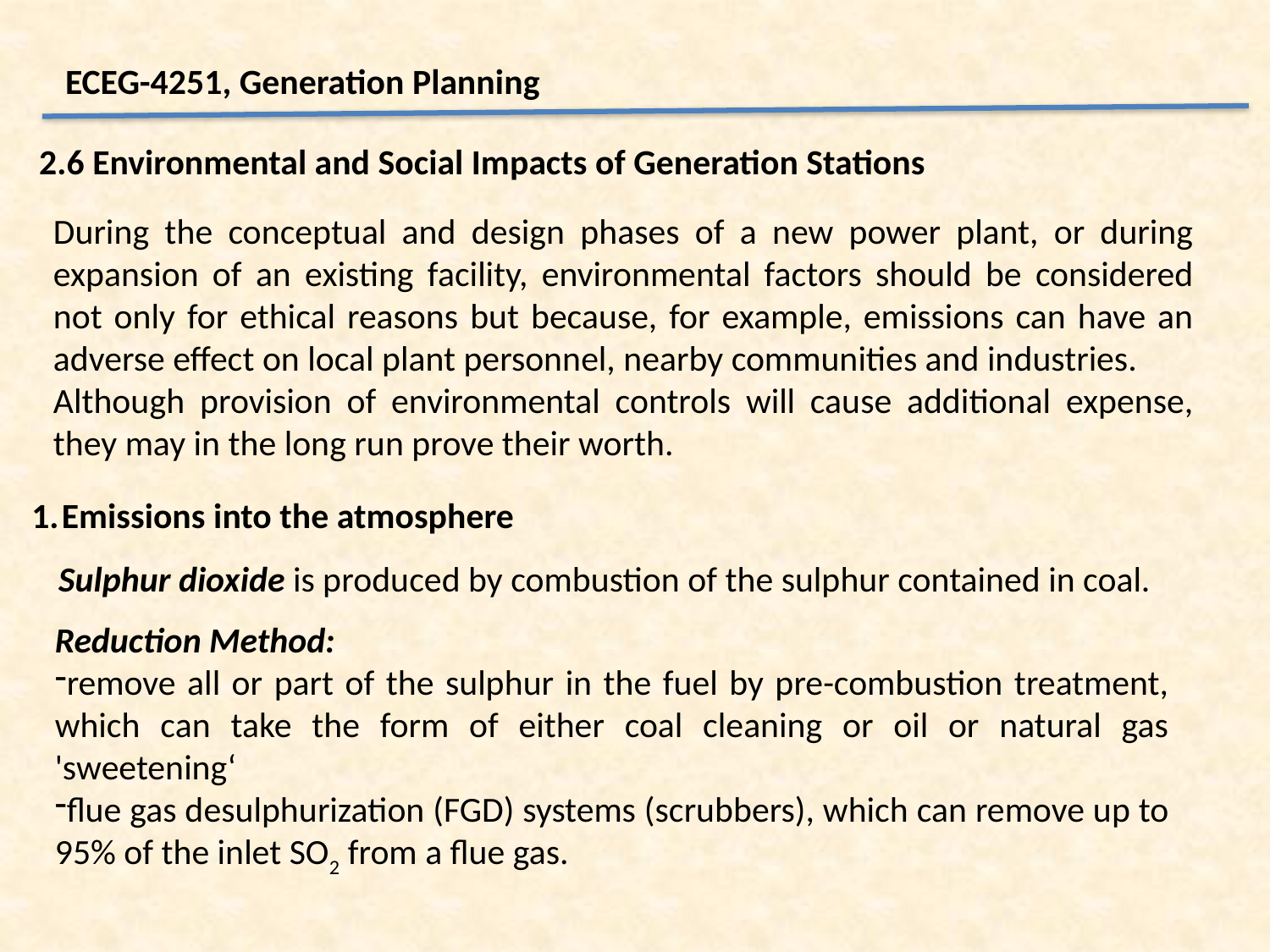

ECEG-4251, Generation Planning
2.6 Environmental and Social Impacts of Generation Stations
During the conceptual and design phases of a new power plant, or during expansion of an existing facility, environmental factors should be considered not only for ethical reasons but because, for example, emissions can have an adverse effect on local plant personnel, nearby communities and industries.
Although provision of environmental controls will cause additional expense, they may in the long run prove their worth.
Emissions into the atmosphere
Sulphur dioxide is produced by combustion of the sulphur contained in coal.
Reduction Method:
remove all or part of the sulphur in the fuel by pre-combustion treatment, which can take the form of either coal cleaning or oil or natural gas 'sweetening‘
flue gas desulphurization (FGD) systems (scrubbers), which can remove up to 95% of the inlet SO2 from a flue gas.